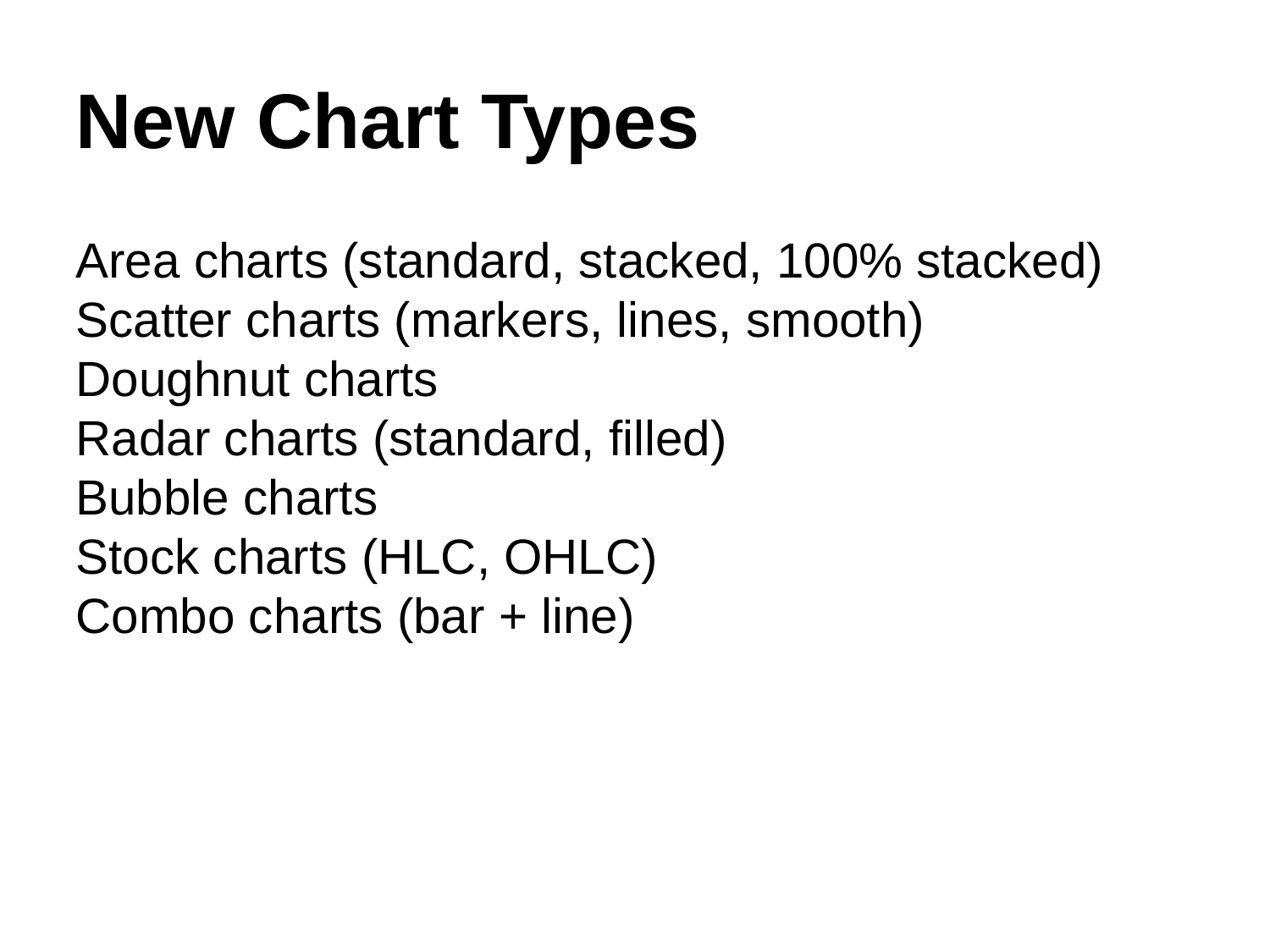

New Chart Types
Area charts (standard, stacked, 100% stacked)
Scatter charts (markers, lines, smooth)
Doughnut charts
Radar charts (standard, filled)
Bubble charts
Stock charts (HLC, OHLC)
Combo charts (bar + line)